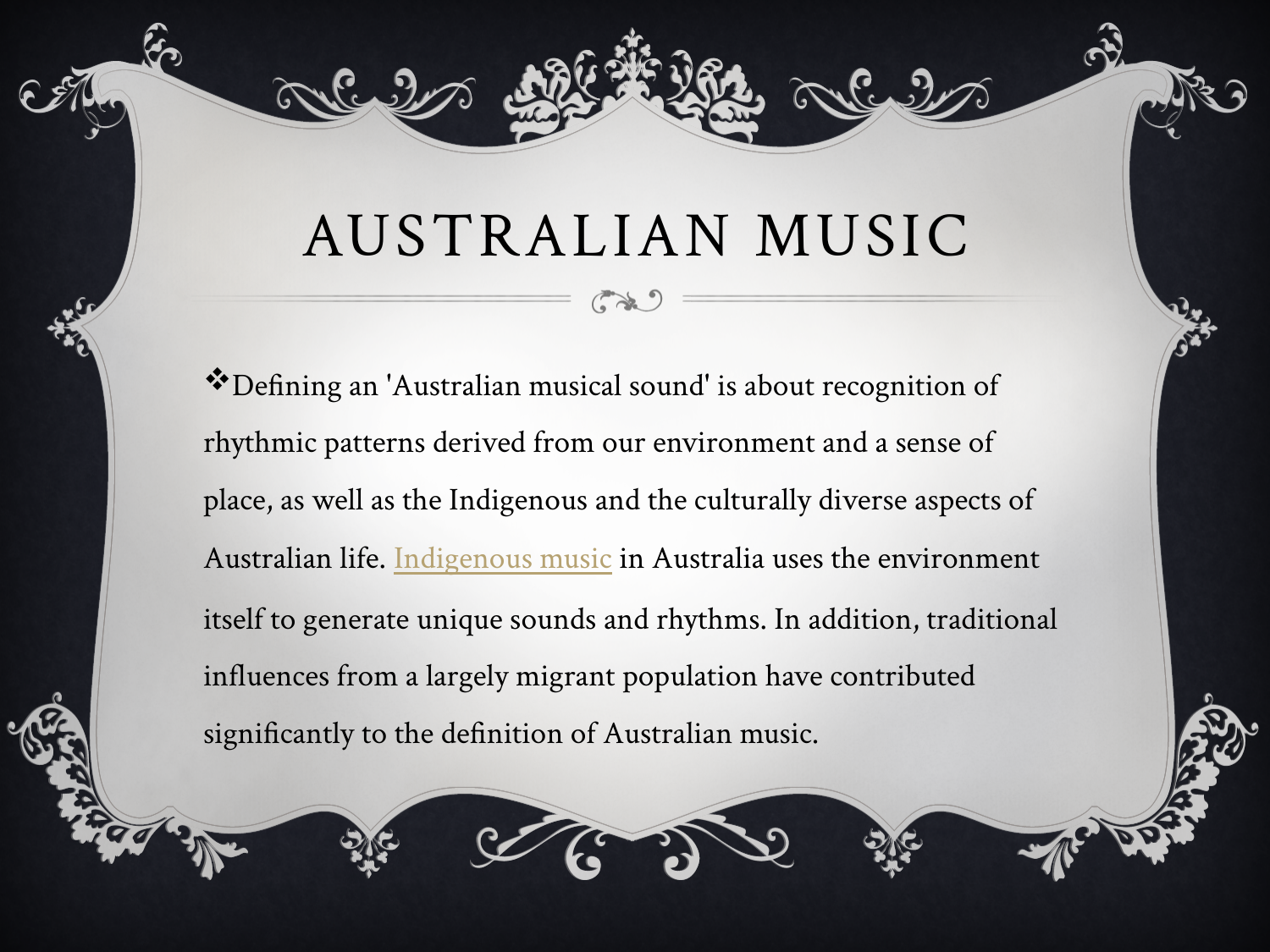

# Australian Music
Defining an 'Australian musical sound' is about recognition of rhythmic patterns derived from our environment and a sense of place, as well as the Indigenous and the culturally diverse aspects of Australian life. Indigenous music in Australia uses the environment itself to generate unique sounds and rhythms. In addition, traditional influences from a largely migrant population have contributed significantly to the definition of Australian music.